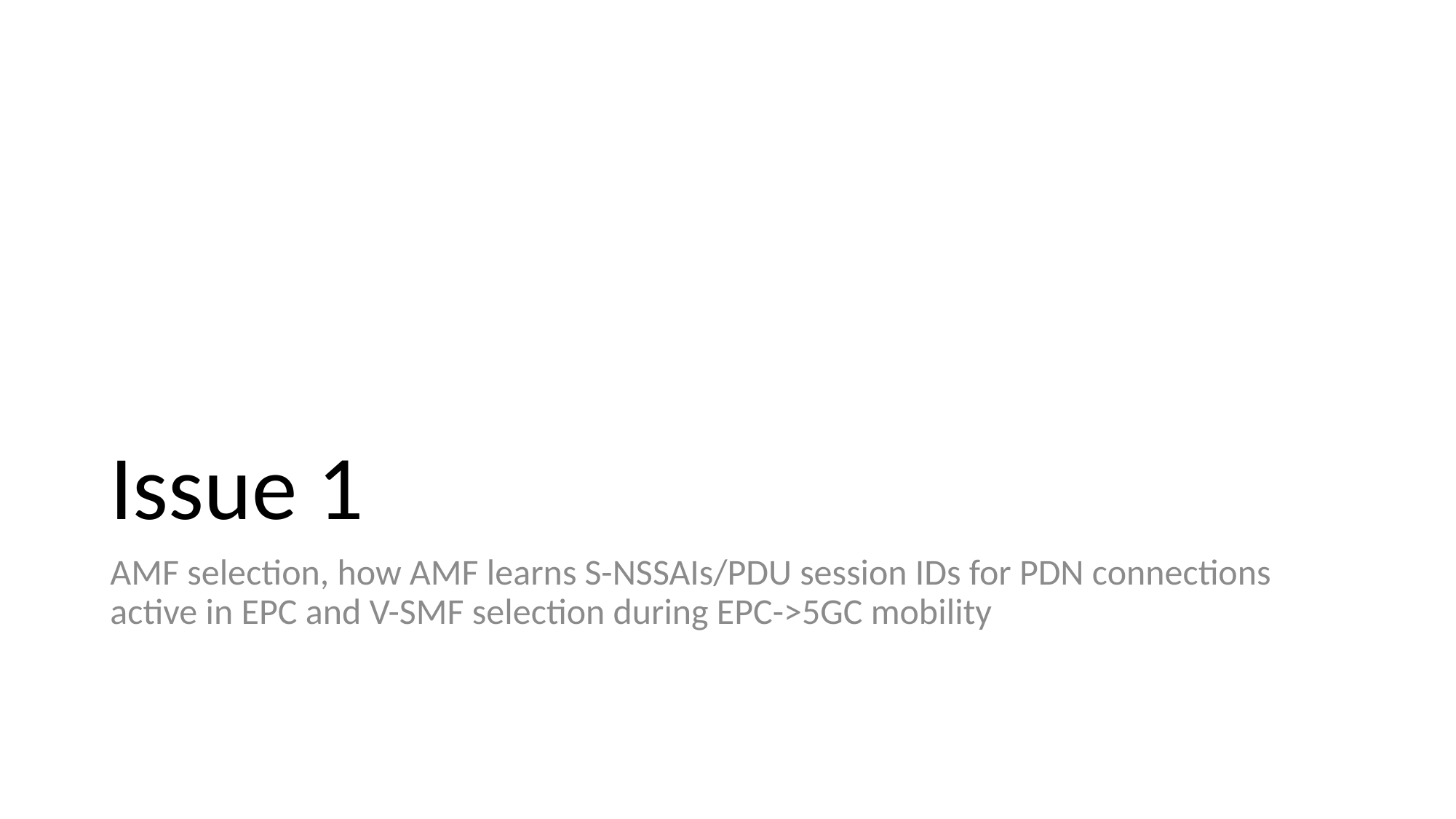

# Issue 1
AMF selection, how AMF learns S-NSSAIs/PDU session IDs for PDN connections active in EPC and V-SMF selection during EPC->5GC mobility